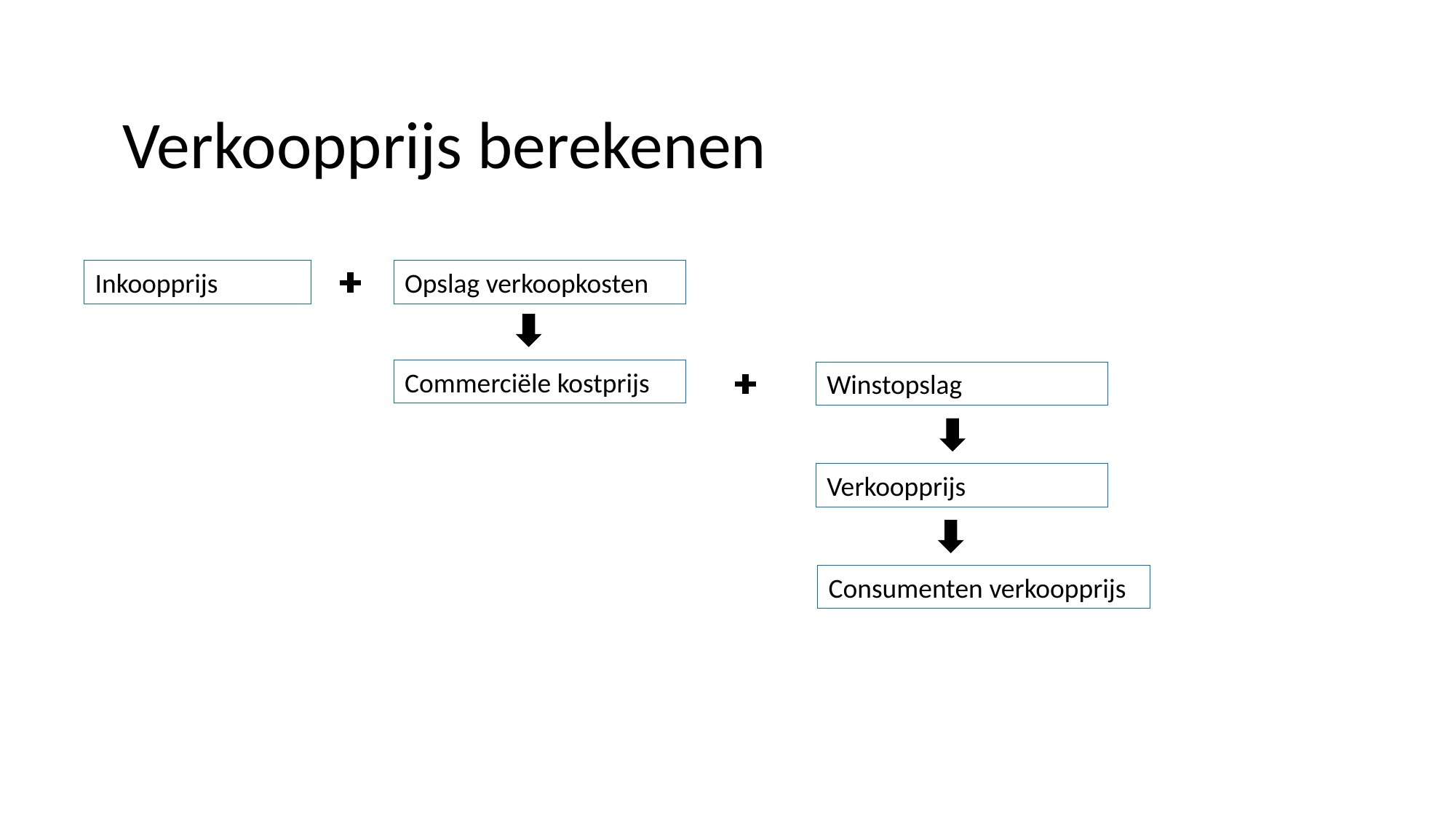

Verkoopprijs berekenen
Inkoopprijs
Opslag verkoopkosten

Commerciële kostprijs
Winstopslag

Verkoopprijs

Consumenten verkoopprijs